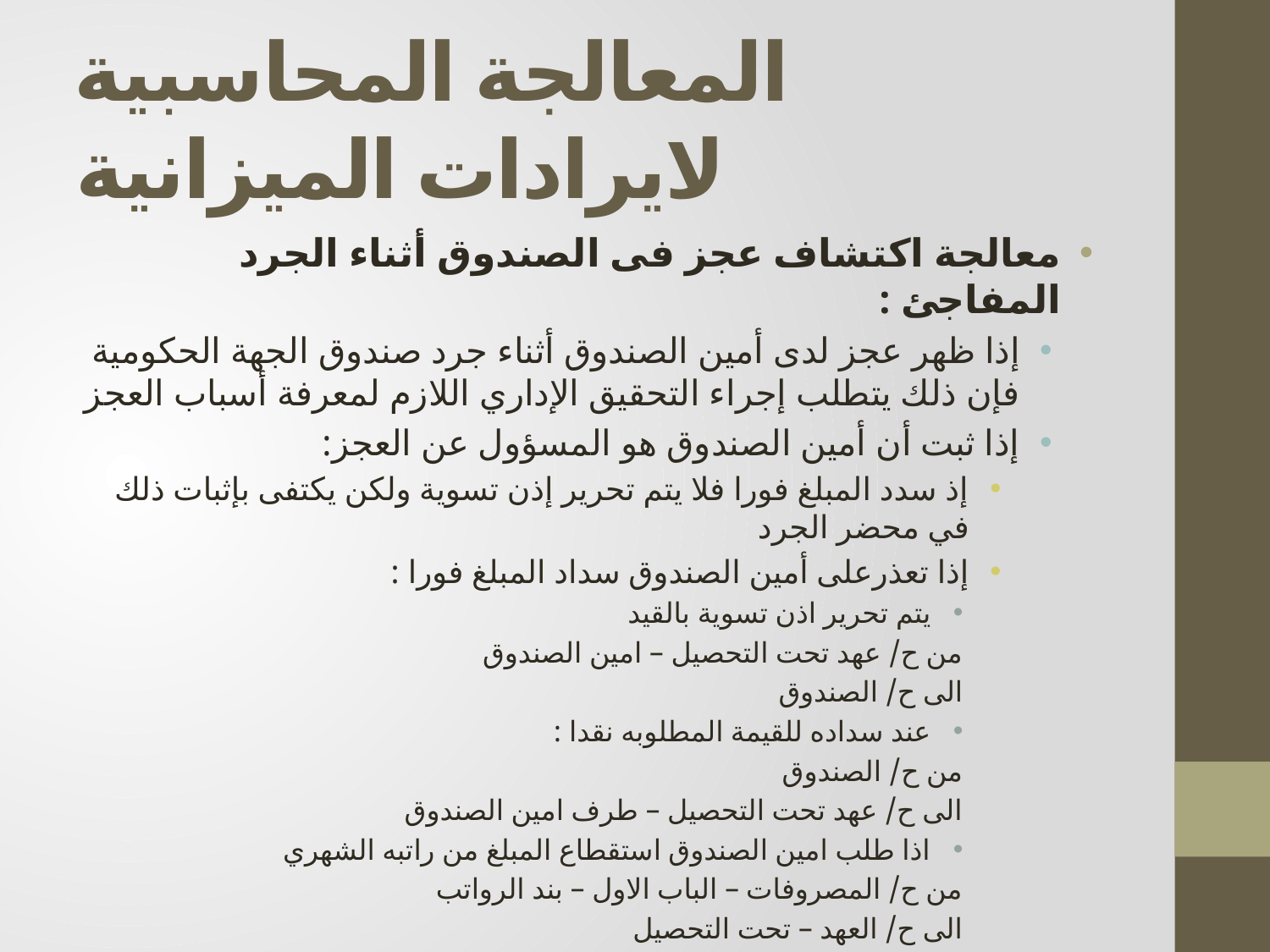

# المعالجة المحاسبية لايرادات الميزانية
معالجة اكتشاف عجز فى الصندوق أثناء الجرد المفاجئ :
إذا ظهر عجز لدى أمين الصندوق أثناء جرد صندوق الجهة الحكومية فإن ذلك يتطلب إجراء التحقيق الإداري اللازم لمعرفة أسباب العجز
إذا ثبت أن أمين الصندوق هو المسؤول عن العجز:
إذ سدد المبلغ فورا فلا يتم تحرير إذن تسوية ولكن يكتفى بإثبات ذلك في محضر الجرد
إذا تعذرعلى أمين الصندوق سداد المبلغ فورا :
يتم تحرير اذن تسوية بالقيد
من ح/ عهد تحت التحصيل – امين الصندوق
الى ح/ الصندوق
عند سداده للقيمة المطلوبه نقدا :
من ح/ الصندوق
الى ح/ عهد تحت التحصيل – طرف امين الصندوق
اذا طلب امين الصندوق استقطاع المبلغ من راتبه الشهري
من ح/ المصروفات – الباب الاول – بند الرواتب
الى ح/ العهد – تحت التحصيل